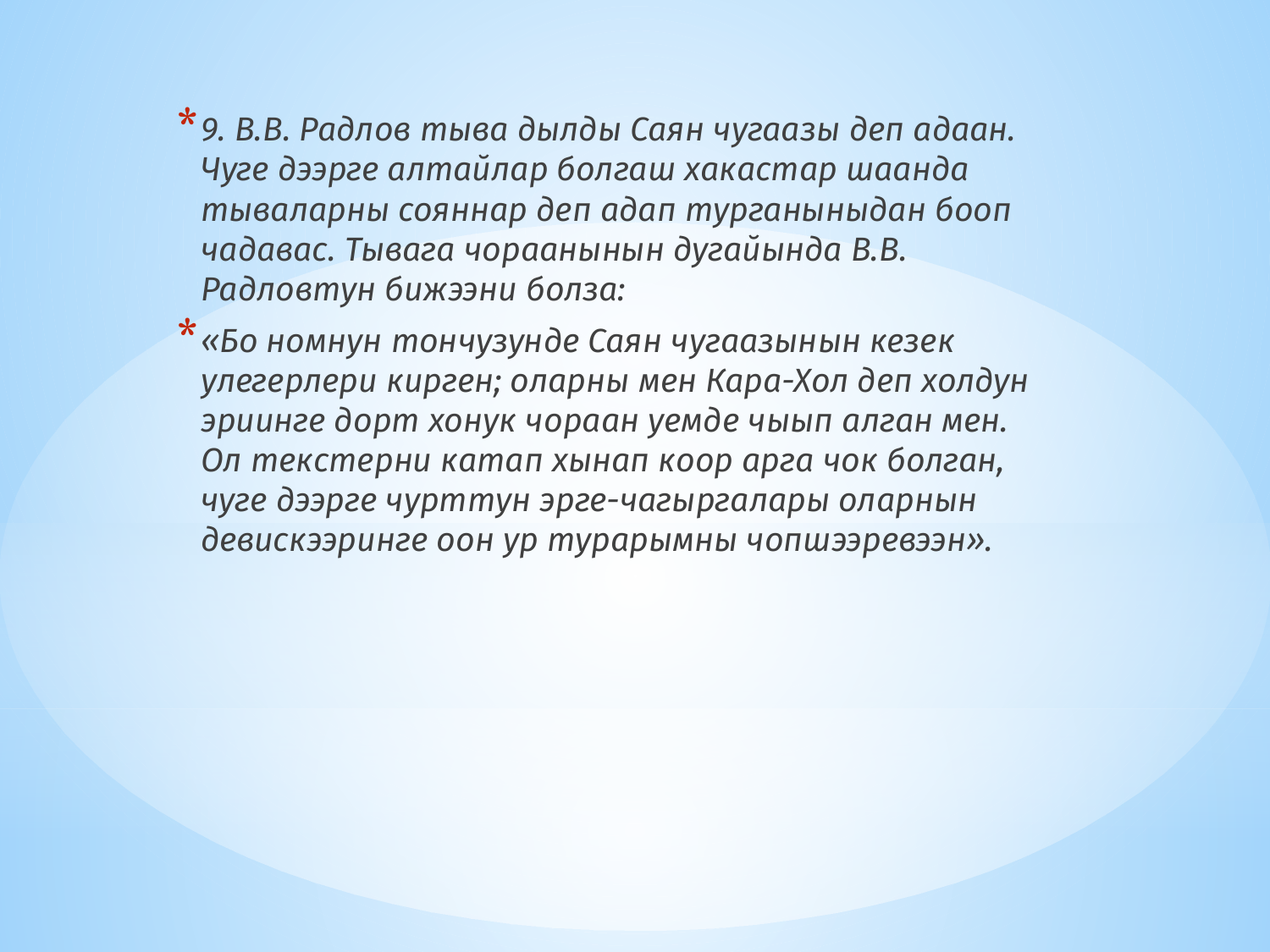

9. В.В. Радлов тыва дылды Саян чугаазы деп адаан. Чуге дээрге алтайлар болгаш хакастар шаанда тываларны сояннар деп адап турганыныдан бооп чадавас. Тывага чораанынын дугайында В.В. Радловтун бижээни болза:
«Бо номнун тончузунде Саян чугаазынын кезек улегерлери кирген; оларны мен Кара-Хол деп холдун эриинге дорт хонук чораан уемде чыып алган мен. Ол текстерни катап хынап коор арга чок болган, чуге дээрге чурттун эрге-чагыргалары оларнын девискээринге оон ур турарымны чопшээревээн».